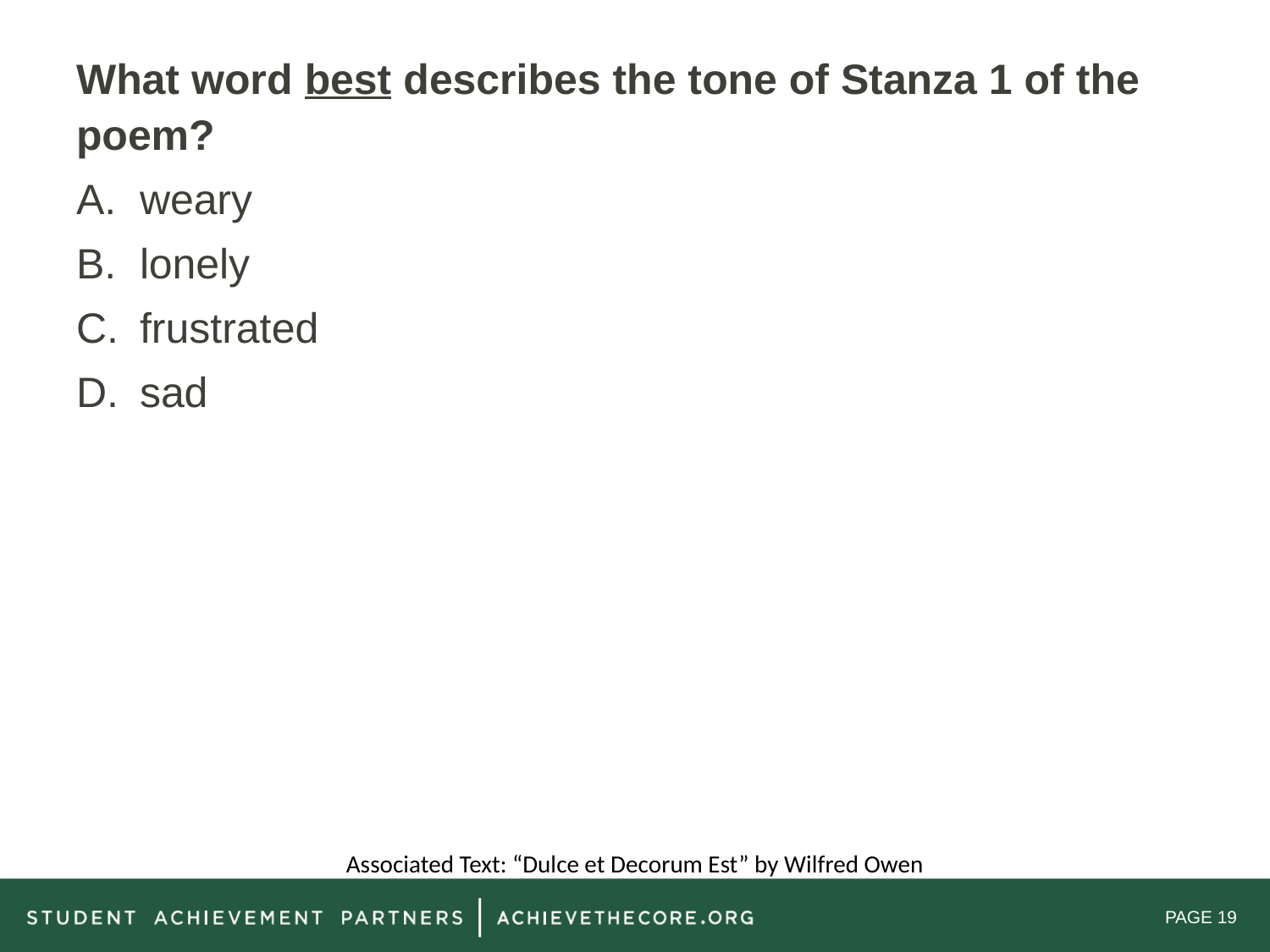

What word best describes the tone of Stanza 1 of the poem?
weary
lonely
frustrated
sad

Associated Text: “Dulce et Decorum Est” by Wilfred Owen